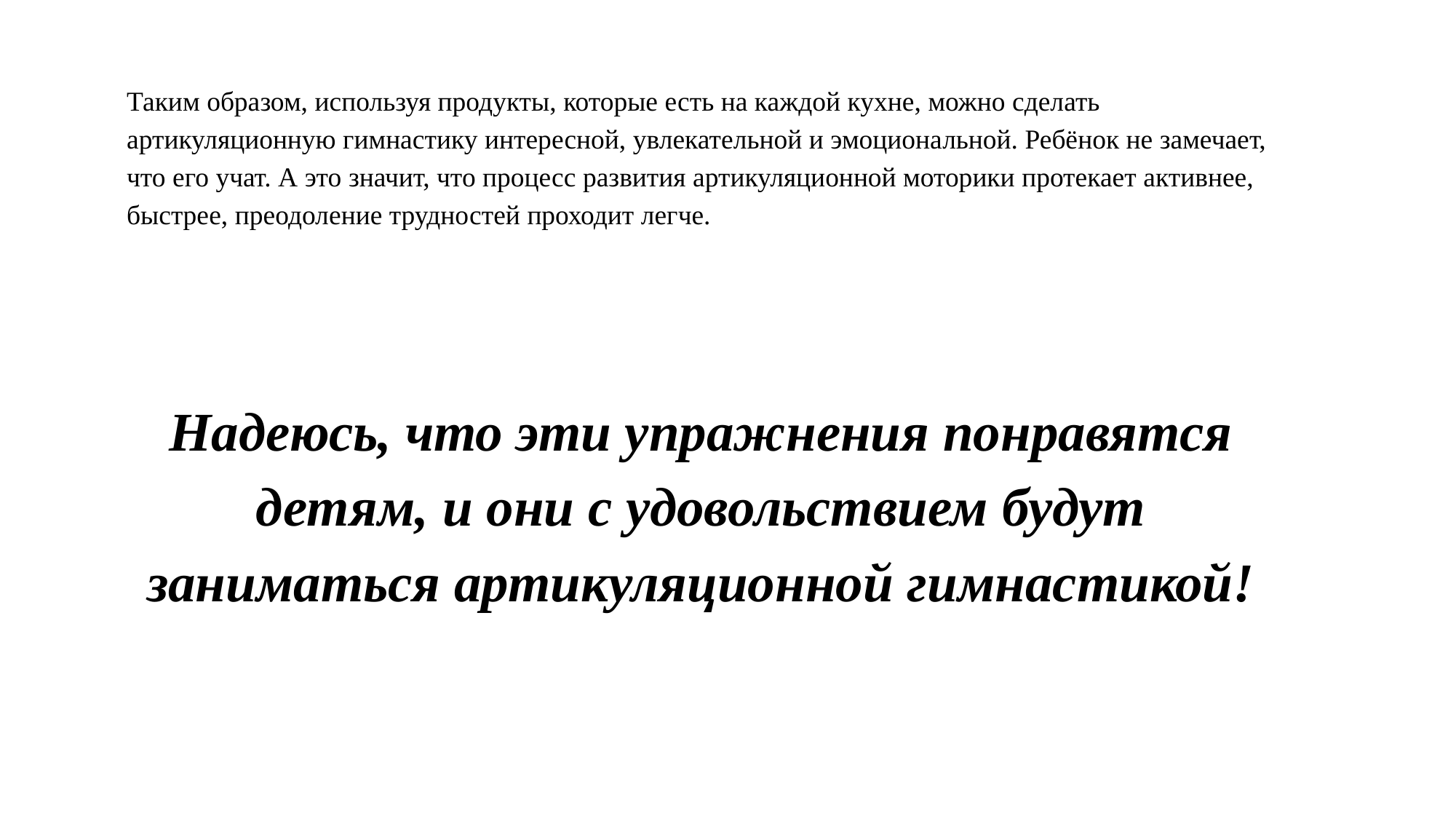

Таким образом, используя продукты, которые есть на каждой кухне, можно сделать артикуляционную гимнастику интересной, увлекательной и эмоциональной. Ребёнок не замечает, что его учат. А это значит, что процесс развития артикуляционной моторики протекает активнее, быстрее, преодоление трудностей проходит легче.

Надеюсь, что эти упражнения понравятся детям, и они с удовольствием будут заниматься артикуляционной гимнастикой!